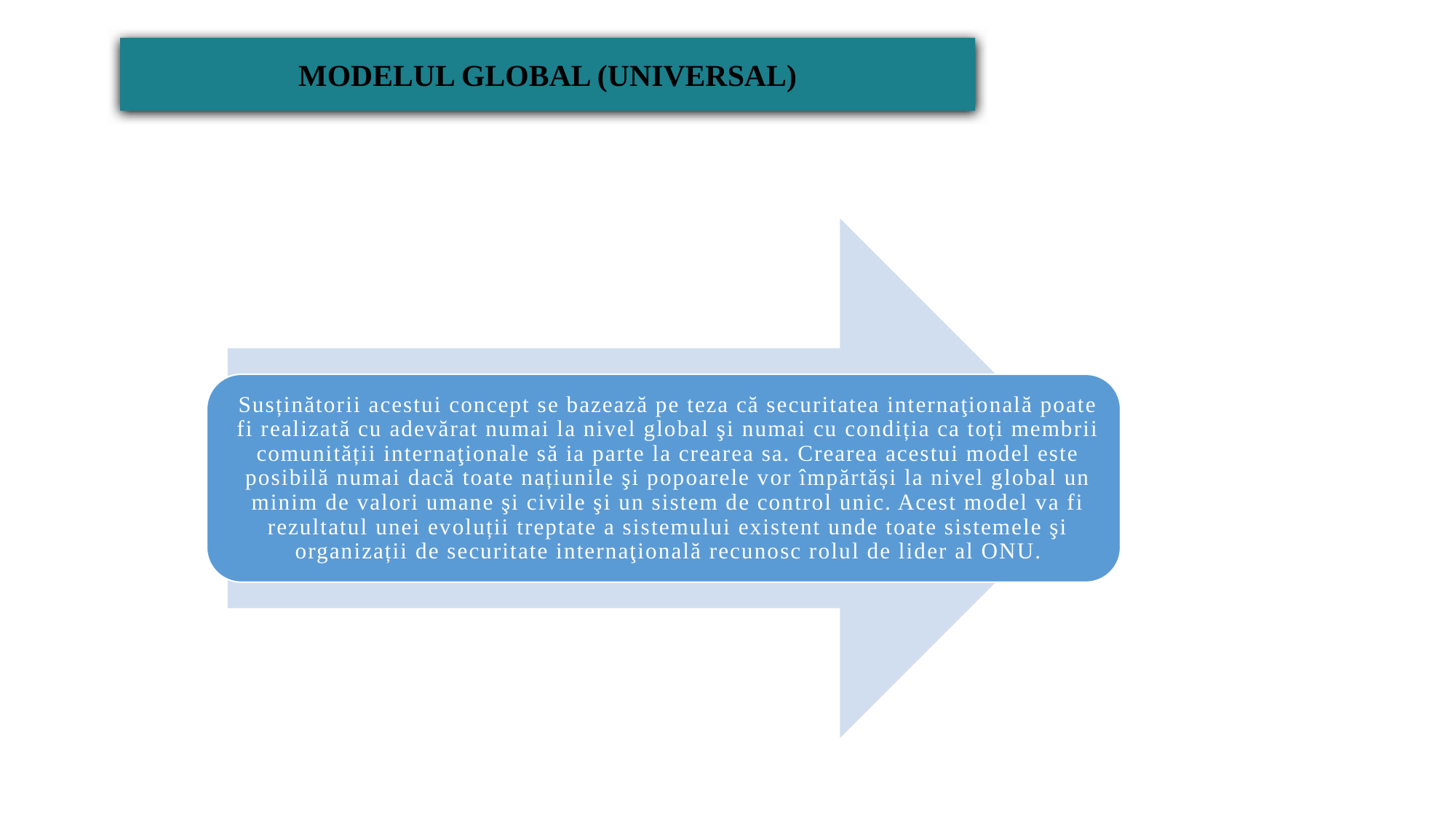

MODELUL GLOBAL (UNIVERSAL)
Susținătorii acestui concept se bazează pe teza că securitatea internaţională poate fi realizată cu adevărat numai la nivel global şi numai cu condiția ca toți membrii comunității internaţionale să ia parte la crearea sa. Crearea acestui model este posibilă numai dacă toate națiunile şi popoarele vor împărtăși la nivel global un minim de valori umane şi civile şi un sistem de control unic. Acest model va fi rezultatul unei evoluții treptate a sistemului existent unde toate sistemele şi organizații de securitate internaţională recunosc rolul de lider al ONU.